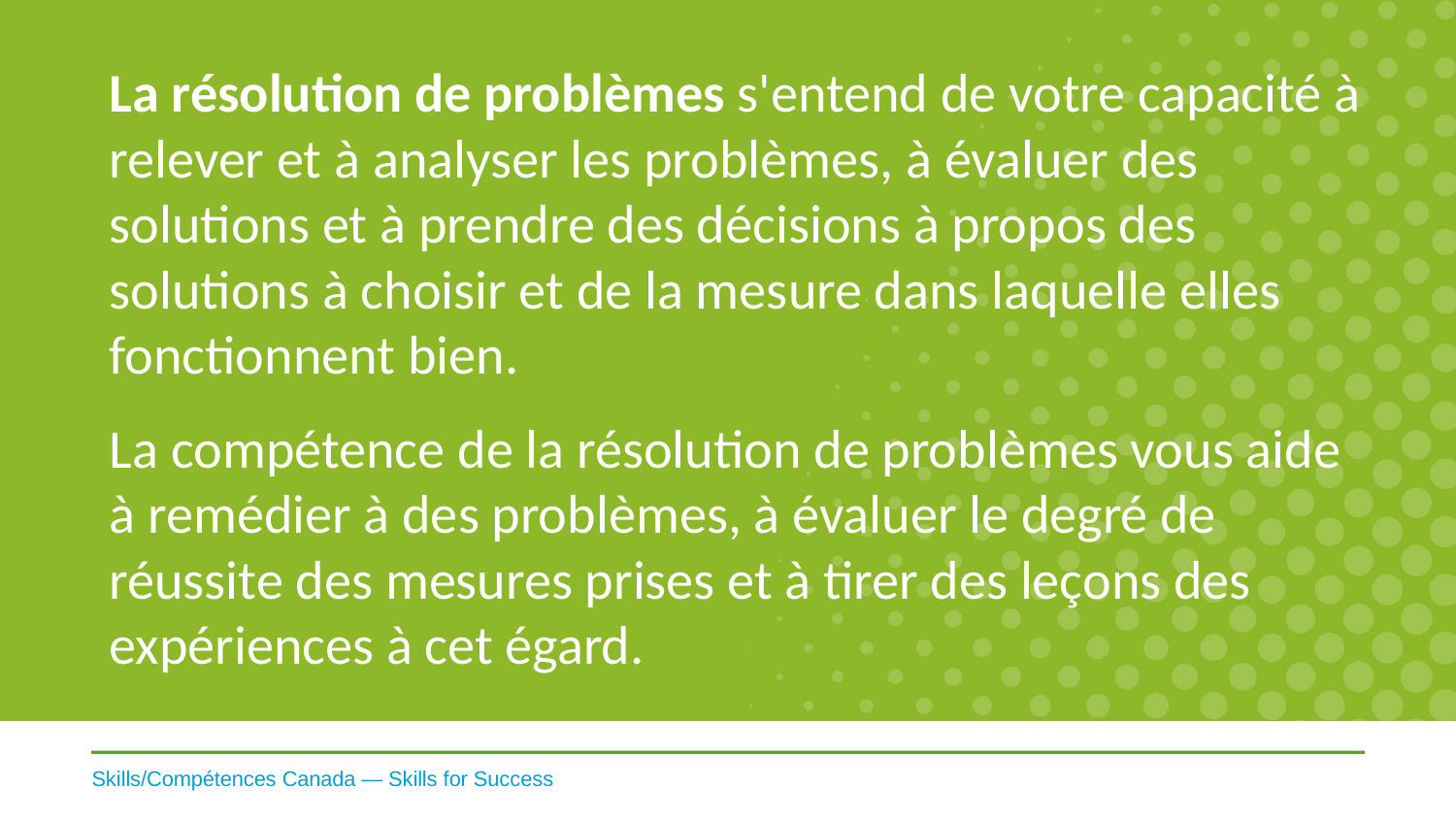

La résolution de problèmes s'entend de votre capacité à relever et à analyser les problèmes, à évaluer des solutions et à prendre des décisions à propos des solutions à choisir et de la mesure dans laquelle elles fonctionnent bien.
La compétence de la résolution de problèmes vous aide à remédier à des problèmes, à évaluer le degré de réussite des mesures prises et à tirer des leçons des expériences à cet égard.